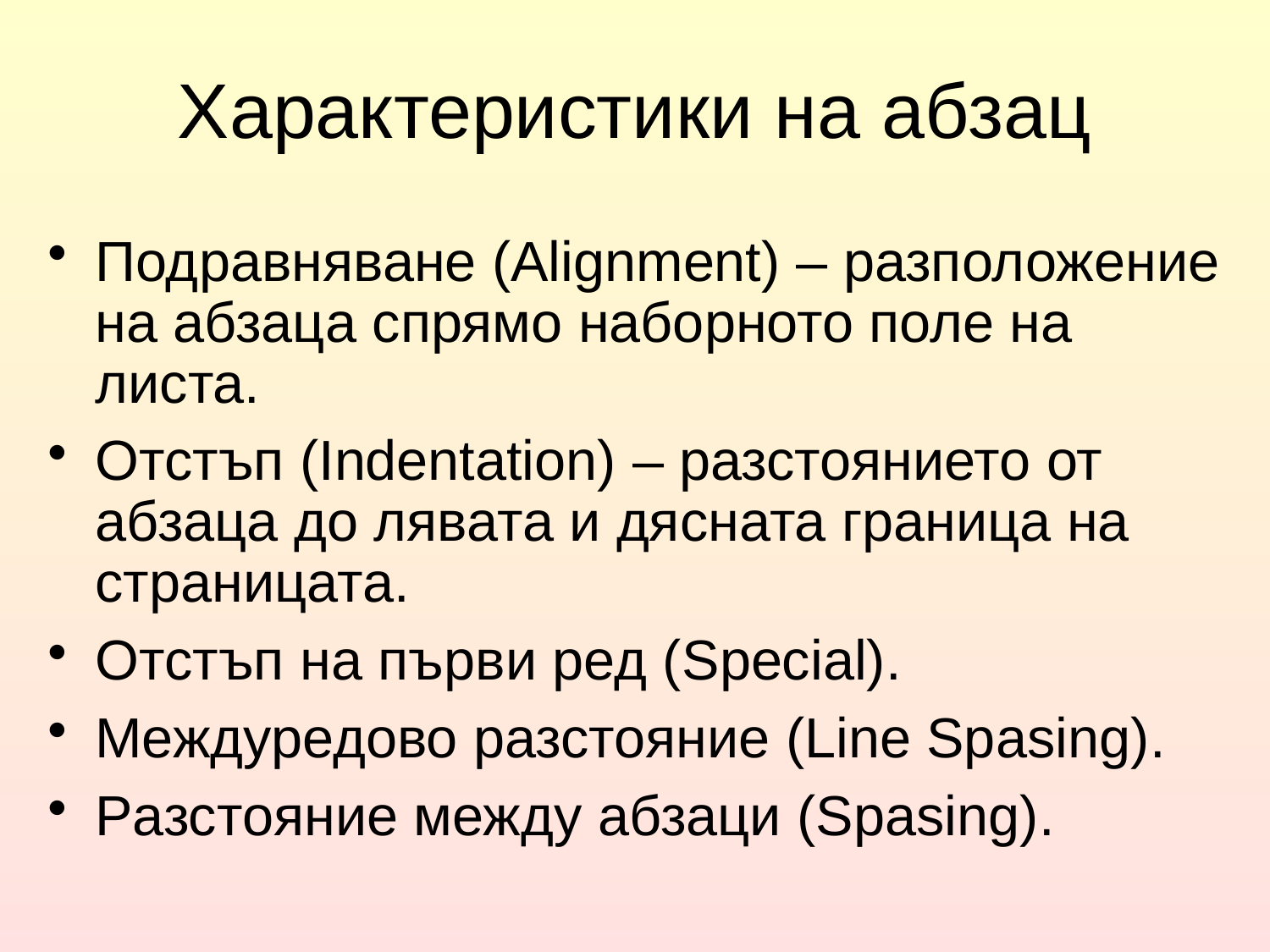

# Характеристики на абзац
Подравняване (Alignment) – разположение на абзаца спрямо наборното поле на листа.
Отстъп (Indentation) – разстоянието от абзаца до лявата и дясната граница на страницата.
Отстъп на първи ред (Special).
Междуредово разстояние (Line Spasing).
Разстояние между абзаци (Spasing).